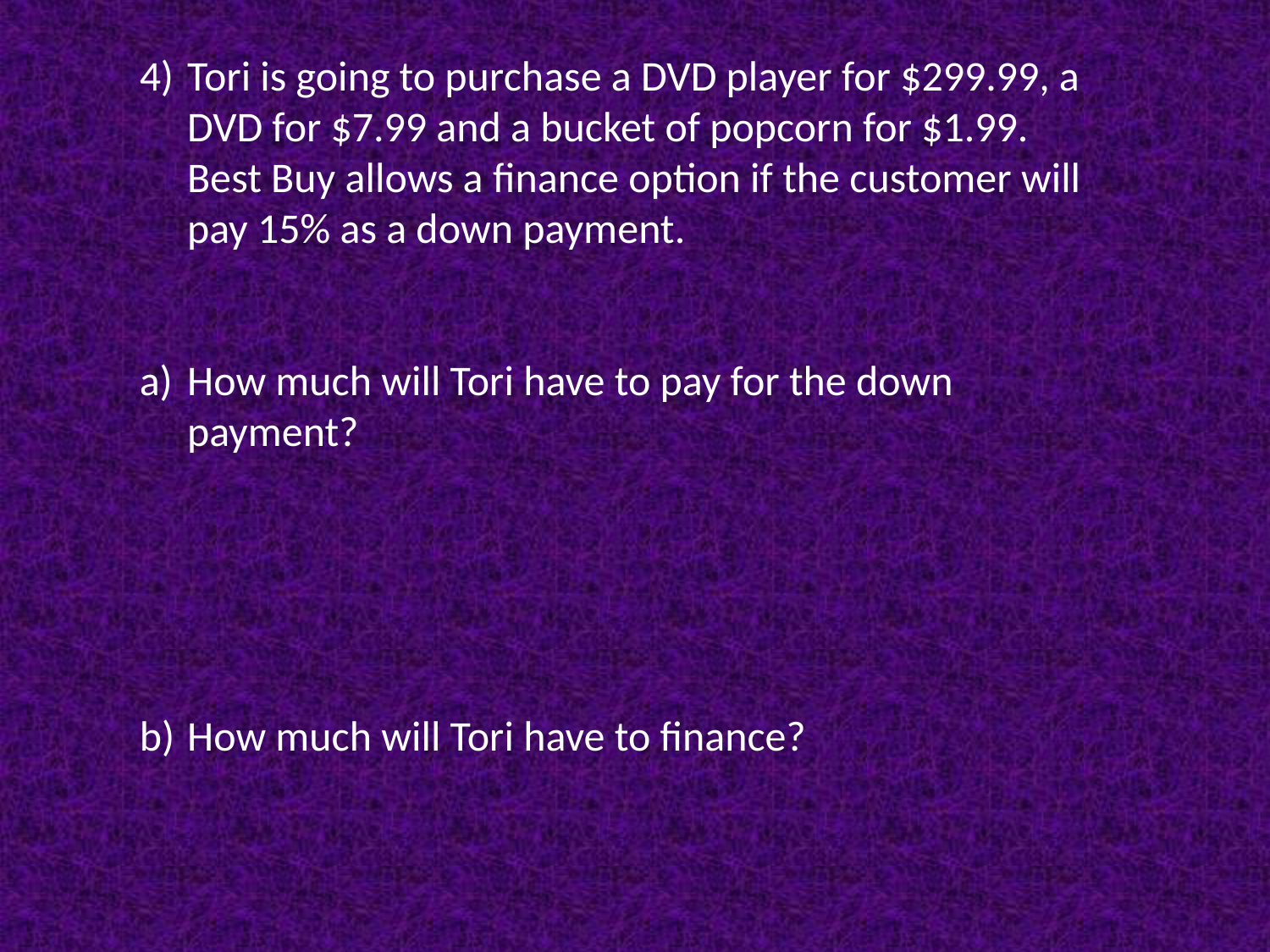

Tori is going to purchase a DVD player for $299.99, a DVD for $7.99 and a bucket of popcorn for $1.99.  Best Buy allows a finance option if the customer will pay 15% as a down payment.

How much will Tori have to pay for the down payment?

How much will Tori have to finance?